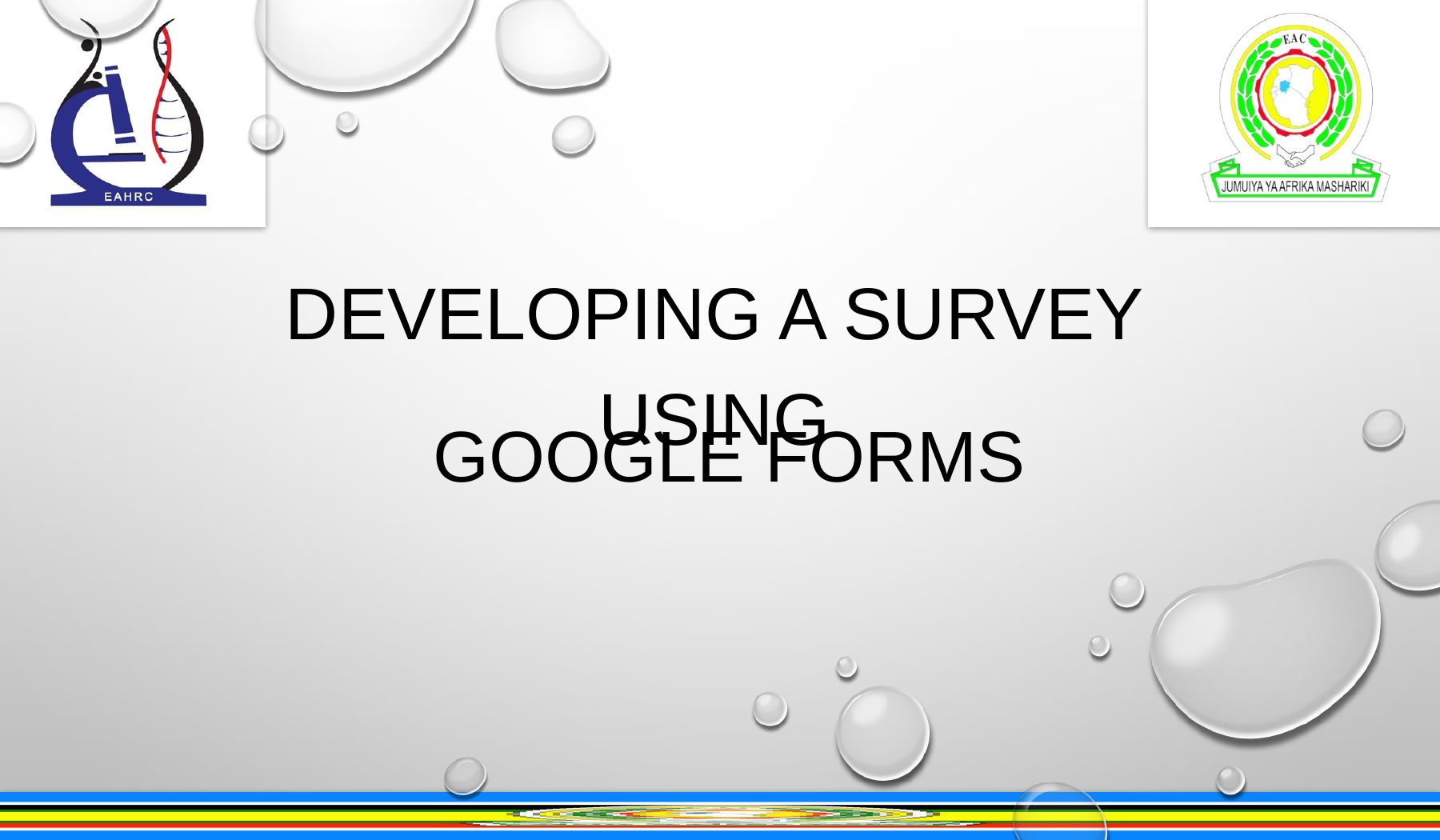

Developing a Survey Using
# Google Forms